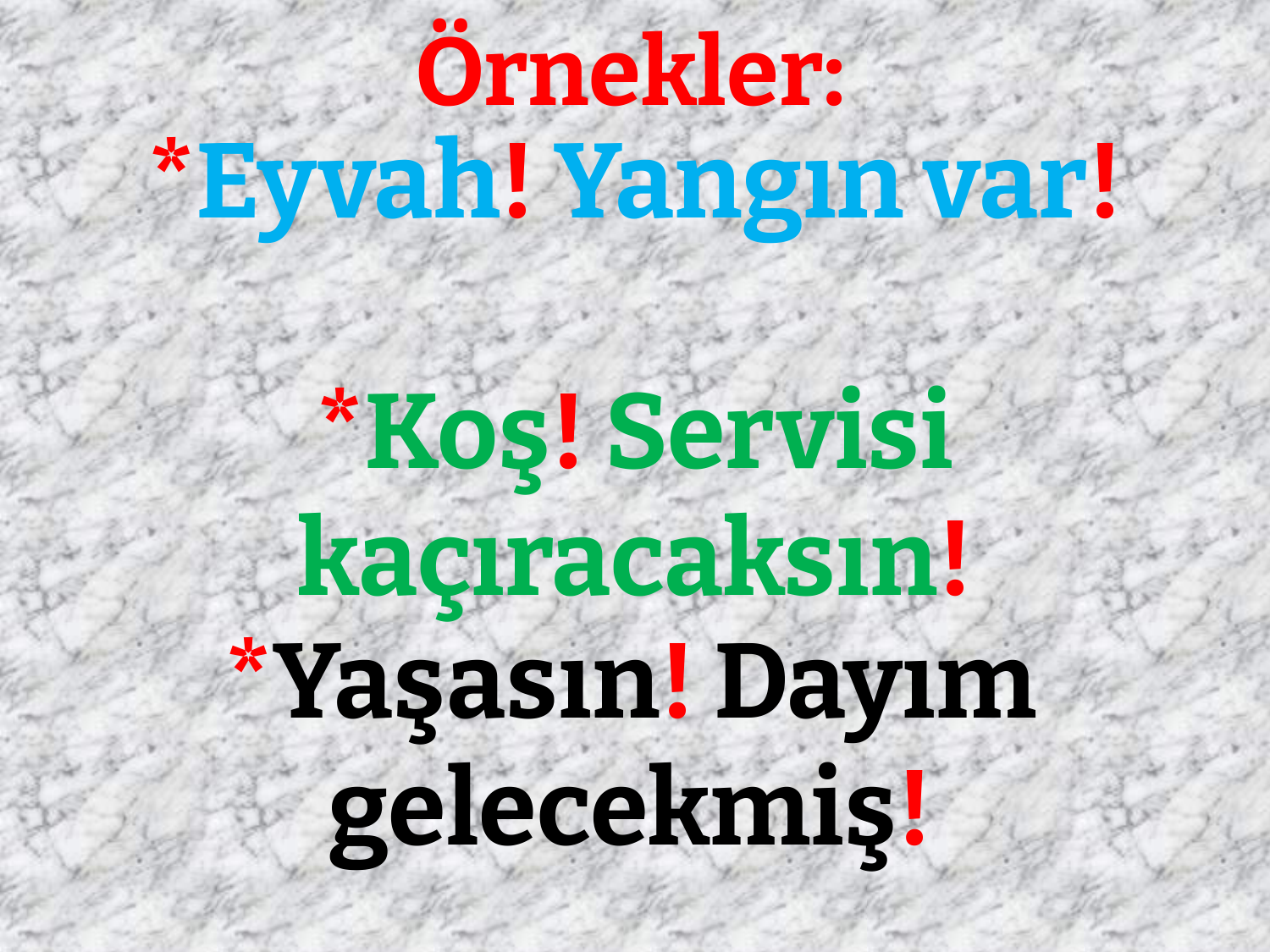

Örnekler:
*Eyvah! Yangın var!
*Koş! Servisi kaçıracaksın!
*Yaşasın! Dayım gelecekmiş!